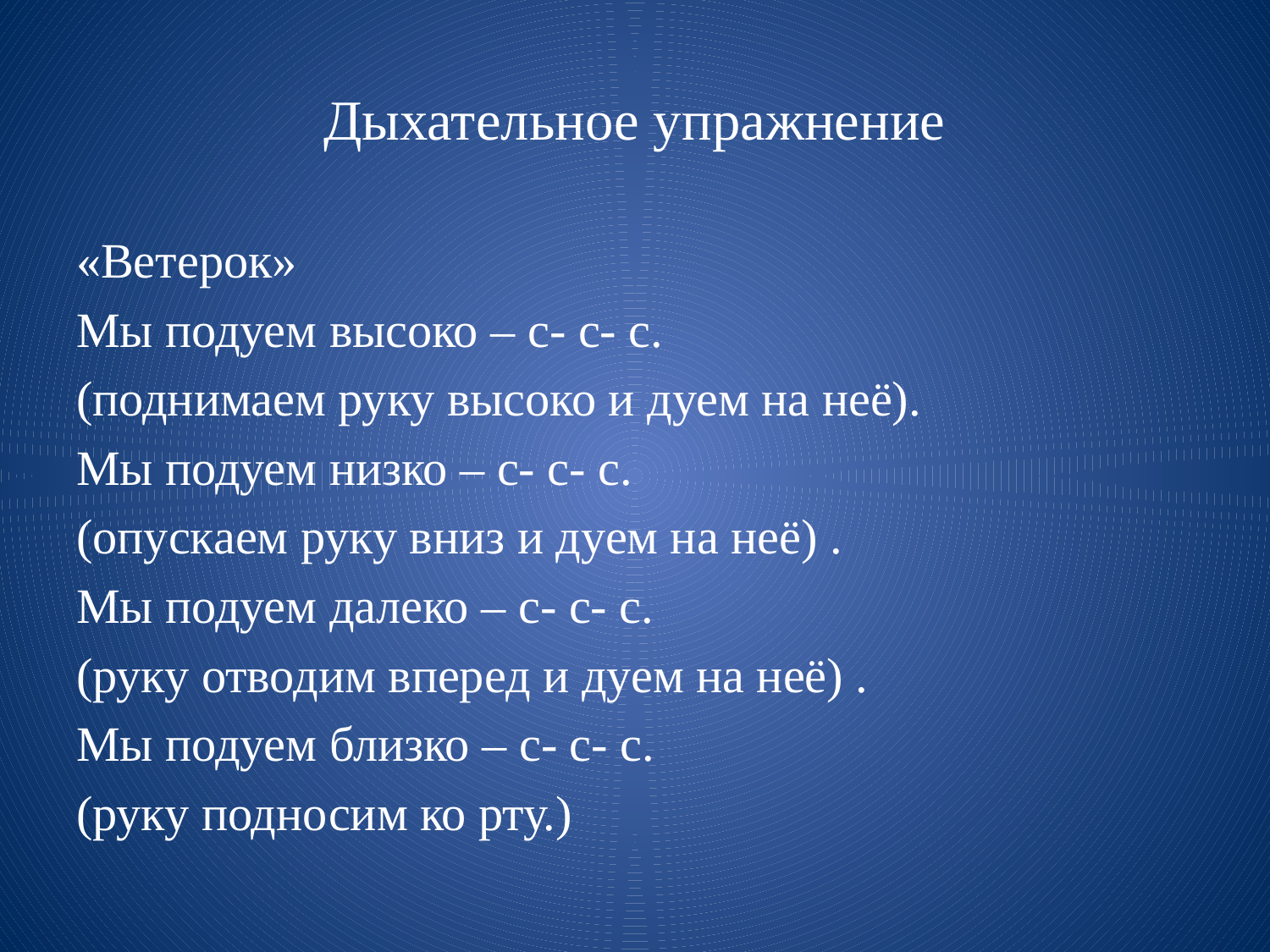

# Дыхательное упражнение
«Ветерок»
Мы подуем высоко – с- с- с.
(поднимаем руку высоко и дуем на неё).
Мы подуем низко – с- с- с.
(опускаем руку вниз и дуем на неё) .
Мы подуем далеко – с- с- с.
(руку отводим вперед и дуем на неё) .
Мы подуем близко – с- с- с.
(руку подносим ко рту.)